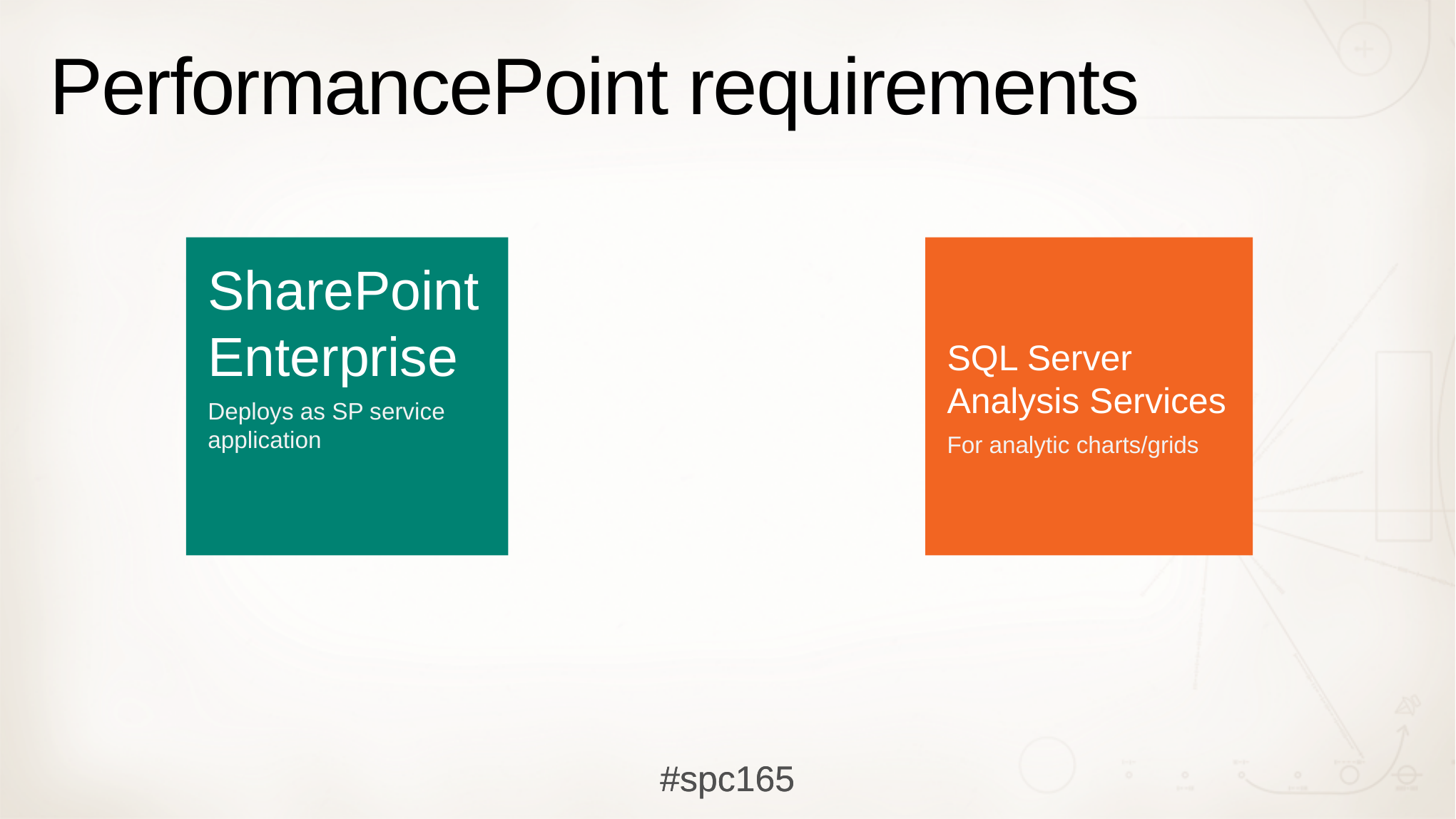

# PerformancePoint requirements
SQL Server Analysis Services
For analytic charts/grids
SharePoint Enterprise
Deploys as SP service application